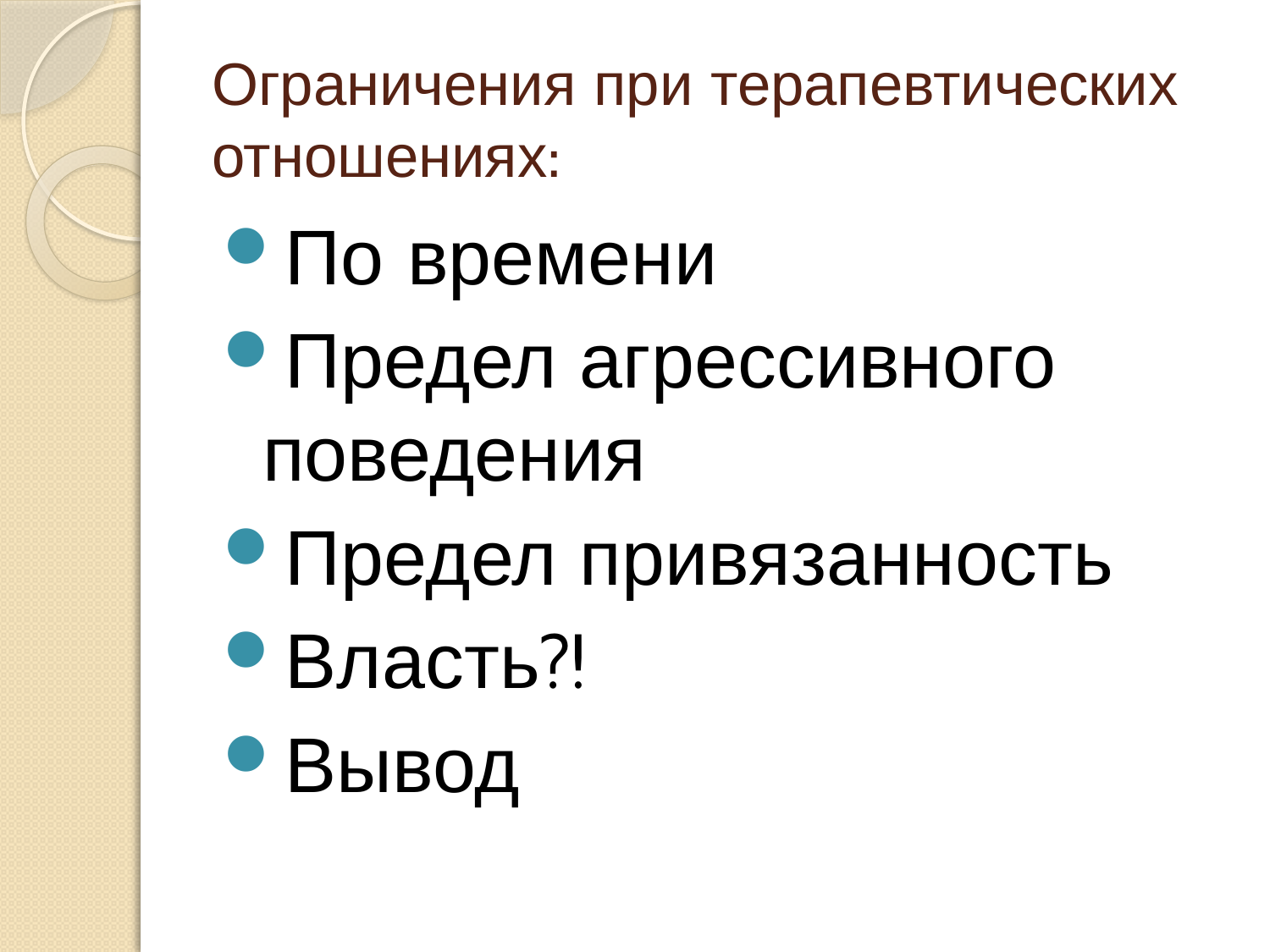

# Ограничения при терапевтических отношениях:
По времени
Предел агрессивного поведения
Предел привязанность
Власть?!
Вывод